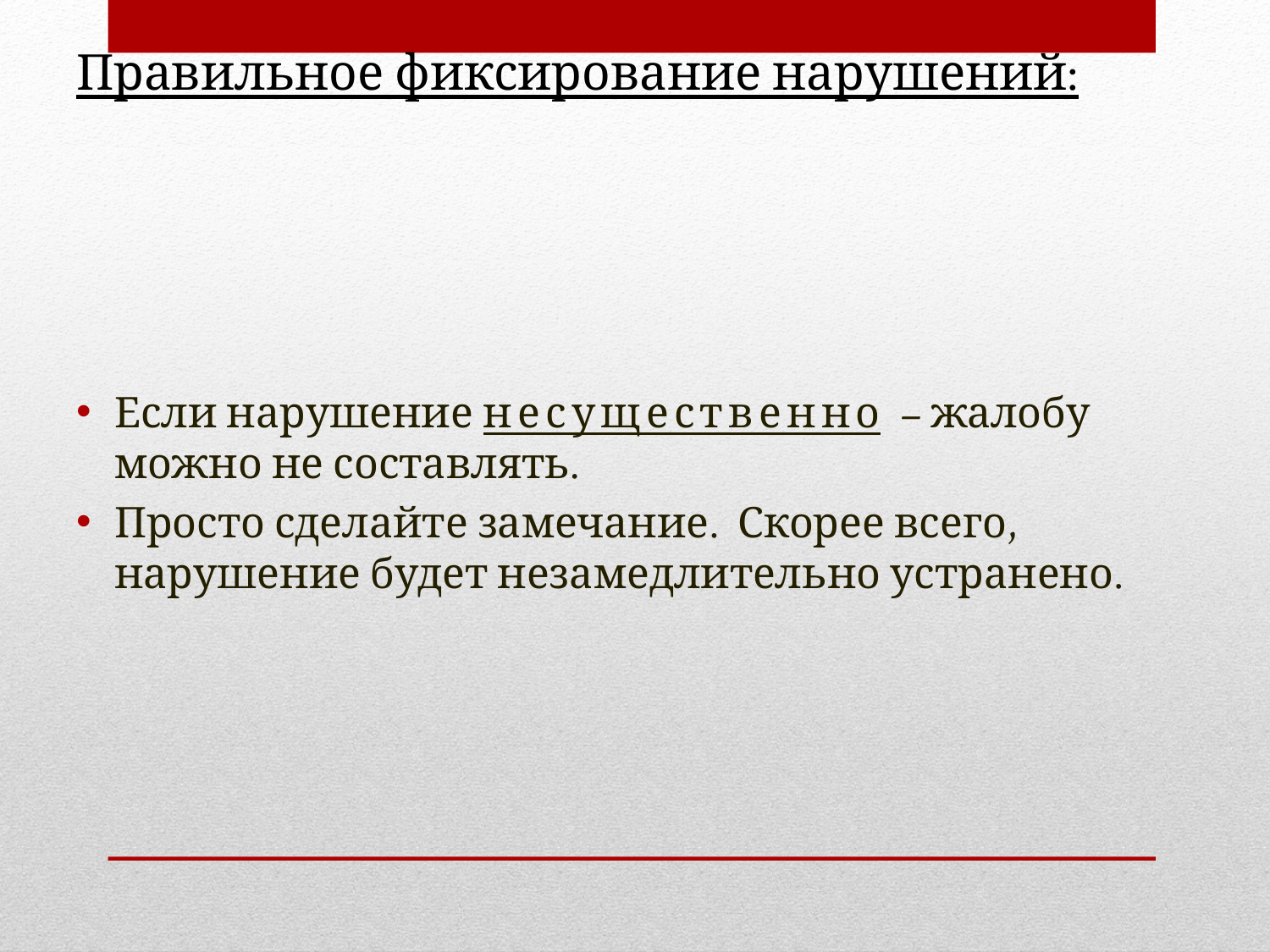

# Правильное фиксирование нарушений:

Если нарушение несущественно – жалобу можно не составлять.
Просто сделайте замечание.  Скорее всего, нарушение будет незамедлительно устранено.